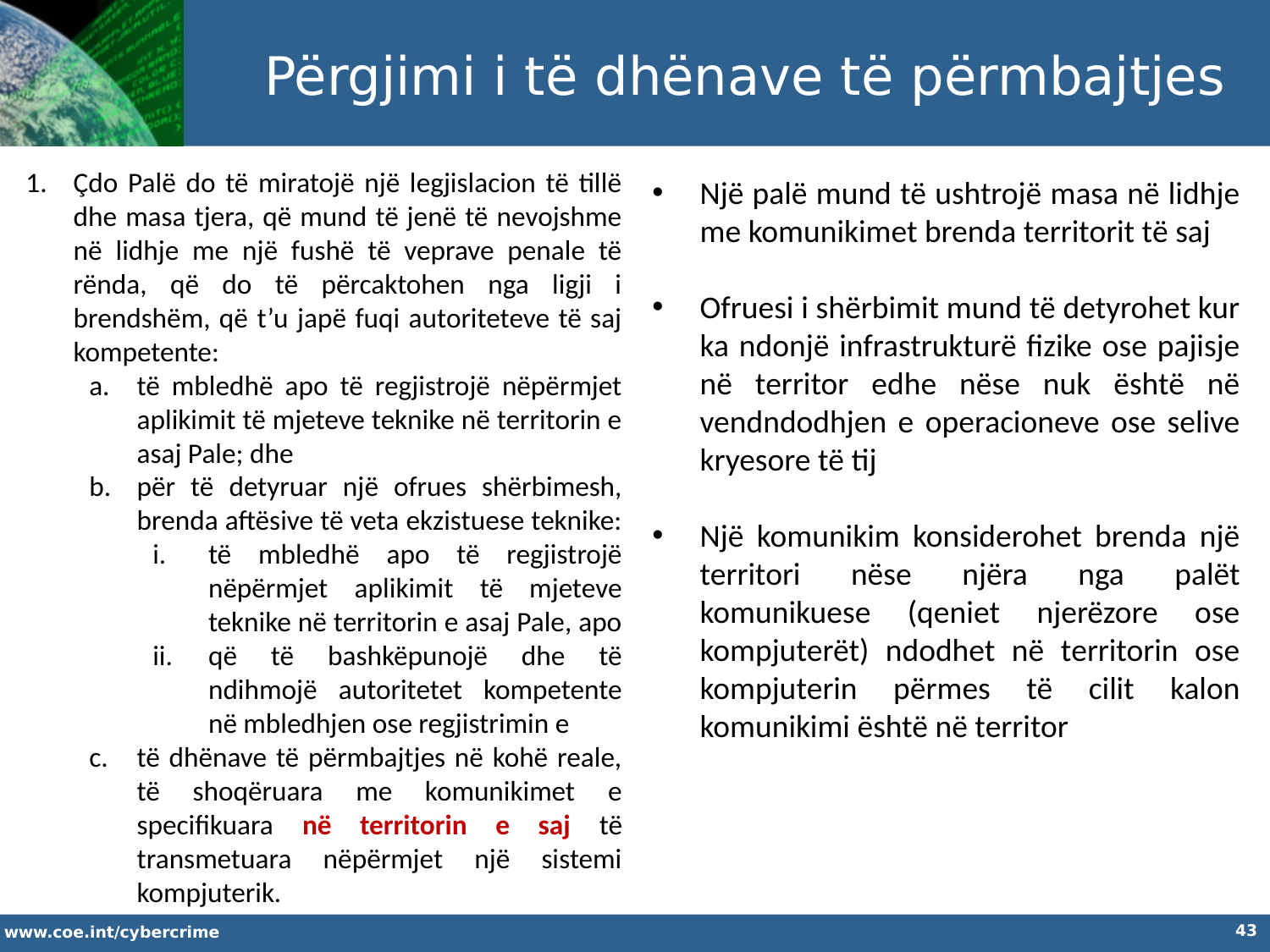

Përgjimi i të dhënave të përmbajtjes
Çdo Palë do të miratojë një legjislacion të tillë dhe masa tjera, që mund të jenë të nevojshme në lidhje me një fushë të veprave penale të rënda, që do të përcaktohen nga ligji i brendshëm, që t’u japë fuqi autoriteteve të saj kompetente:
të mbledhë apo të regjistrojë nëpërmjet aplikimit të mjeteve teknike në territorin e asaj Pale; dhe
për të detyruar një ofrues shërbimesh, brenda aftësive të veta ekzistuese teknike:
të mbledhë apo të regjistrojë nëpërmjet aplikimit të mjeteve teknike në territorin e asaj Pale, apo
që të bashkëpunojë dhe të ndihmojë autoritetet kompetente në mbledhjen ose regjistrimin e
të dhënave të përmbajtjes në kohë reale, të shoqëruara me komunikimet e specifikuara në territorin e saj të transmetuara nëpërmjet një sistemi kompjuterik.
Një palë mund të ushtrojë masa në lidhje me komunikimet brenda territorit të saj

Ofruesi i shërbimit mund të detyrohet kur ka ndonjë infrastrukturë fizike ose pajisje në territor edhe nëse nuk është në vendndodhjen e operacioneve ose selive kryesore të tij

Një komunikim konsiderohet brenda një territori nëse njëra nga palët komunikuese (qeniet njerëzore ose kompjuterët) ndodhet në territorin ose kompjuterin përmes të cilit kalon komunikimi është në territor